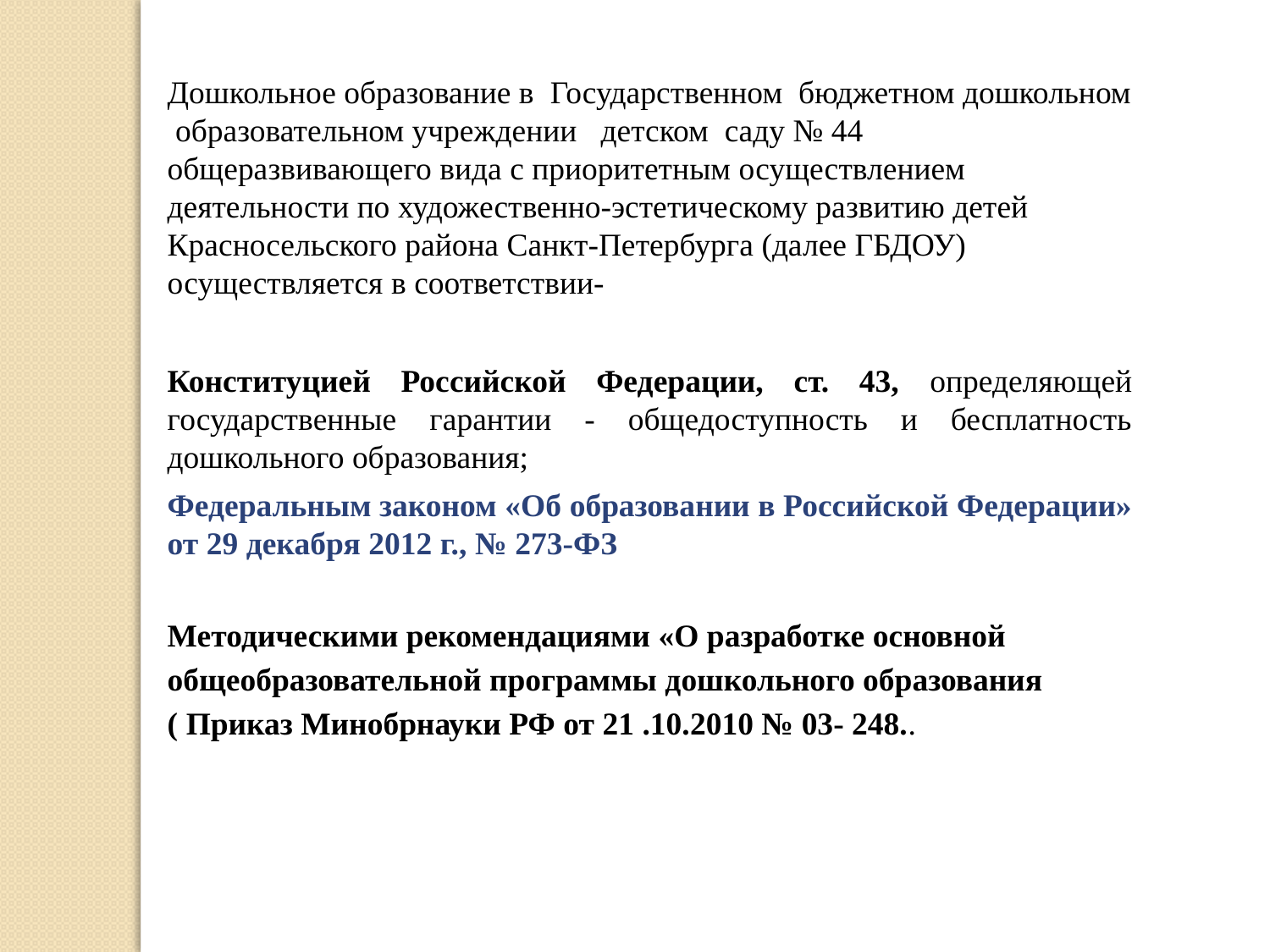

Дошкольное образование в  Государственном  бюджетном дошкольном  образовательном учреждении   детском  саду № 44 общеразвивающего вида с приоритетным осуществлением деятельности по художественно-эстетическому развитию детей Красносельского района Санкт-Петербурга (далее ГБДОУ) осуществляется в соответствии-

Конституцией Российской Федерации, ст. 43, определяющей государственные гарантии - общедоступность и бесплатность дошкольного образования;
Федеральным законом «Об образовании в Российской Федерации» от 29 декабря 2012 г., № 273-ФЗ

Методическими рекомендациями «О разработке основной общеобразовательной программы дошкольного образования ( Приказ Минобрнауки РФ от 21 .10.2010 № 03- 248..